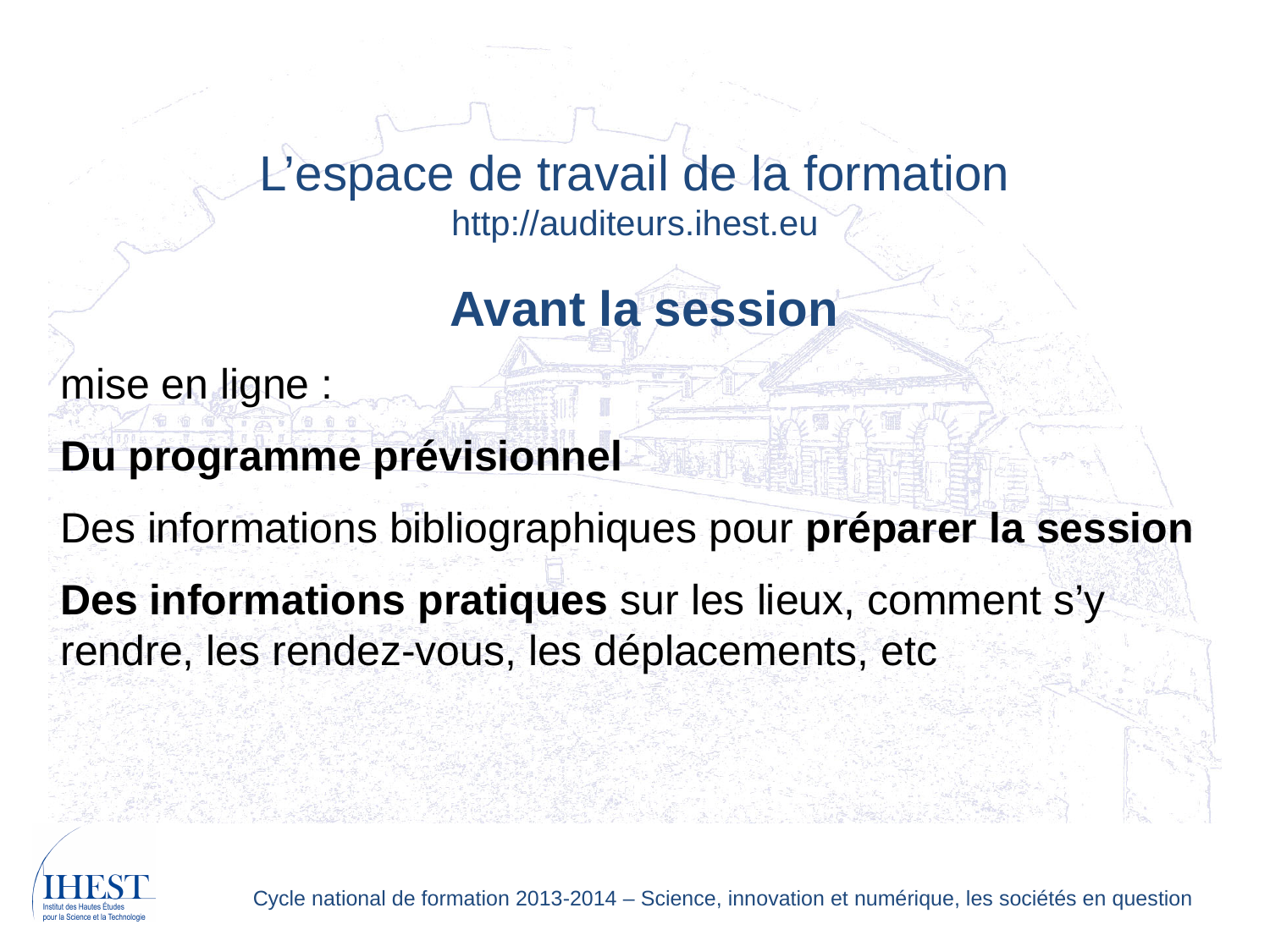

L’espace de travail de la formation
http://auditeurs.ihest.eu
Avant la session
mise en ligne :
Du programme prévisionnel
Des informations bibliographiques pour préparer la session
Des informations pratiques sur les lieux, comment s’y rendre, les rendez-vous, les déplacements, etc